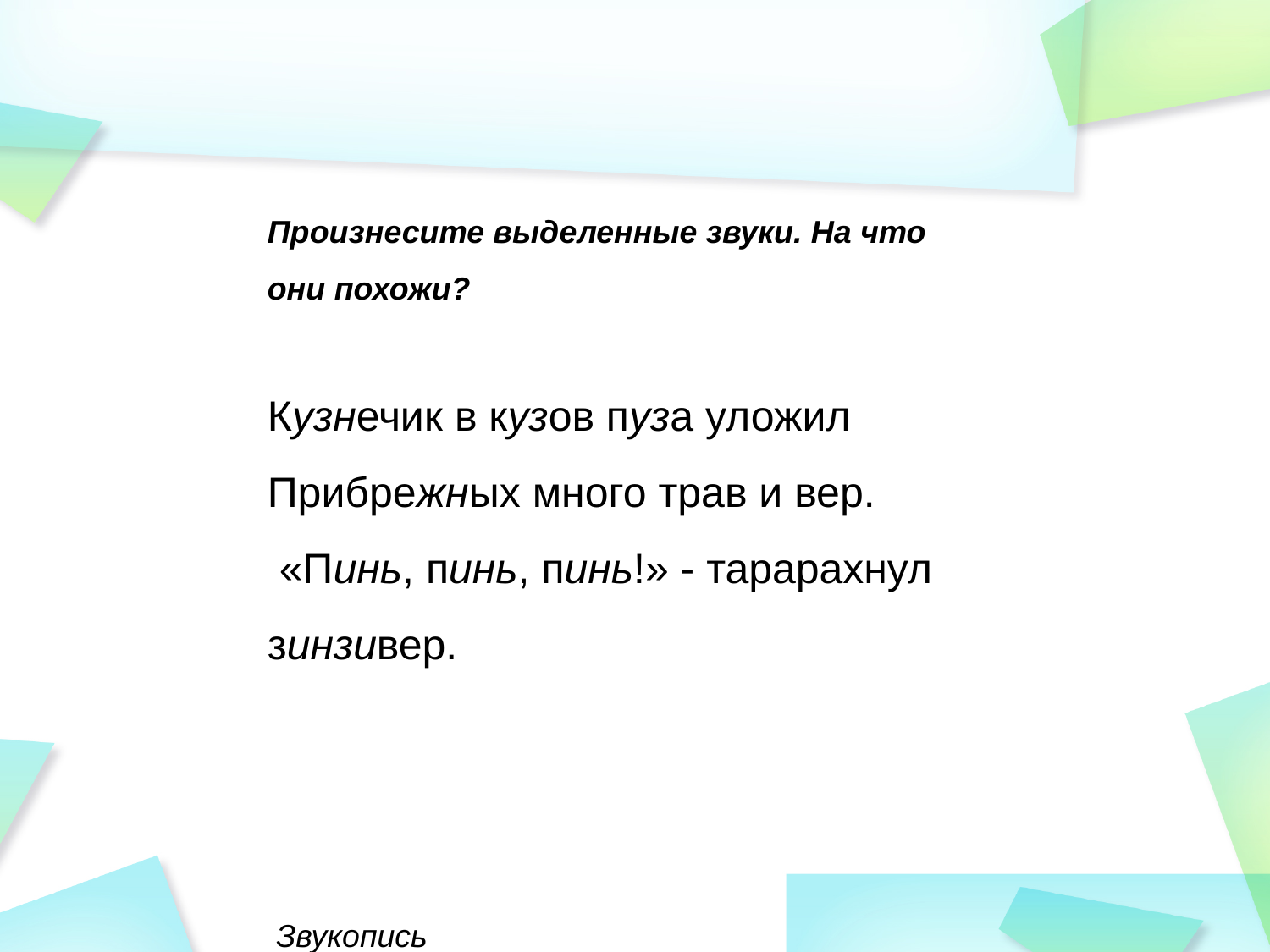

Произнесите выделенные звуки. На что они похожи?

Кузнечик в кузов пуза уложил
Прибрежных много трав и вер.
 «Пинь, пинь, пинь!» - тарарахнул зинзивер.

 Звукопись